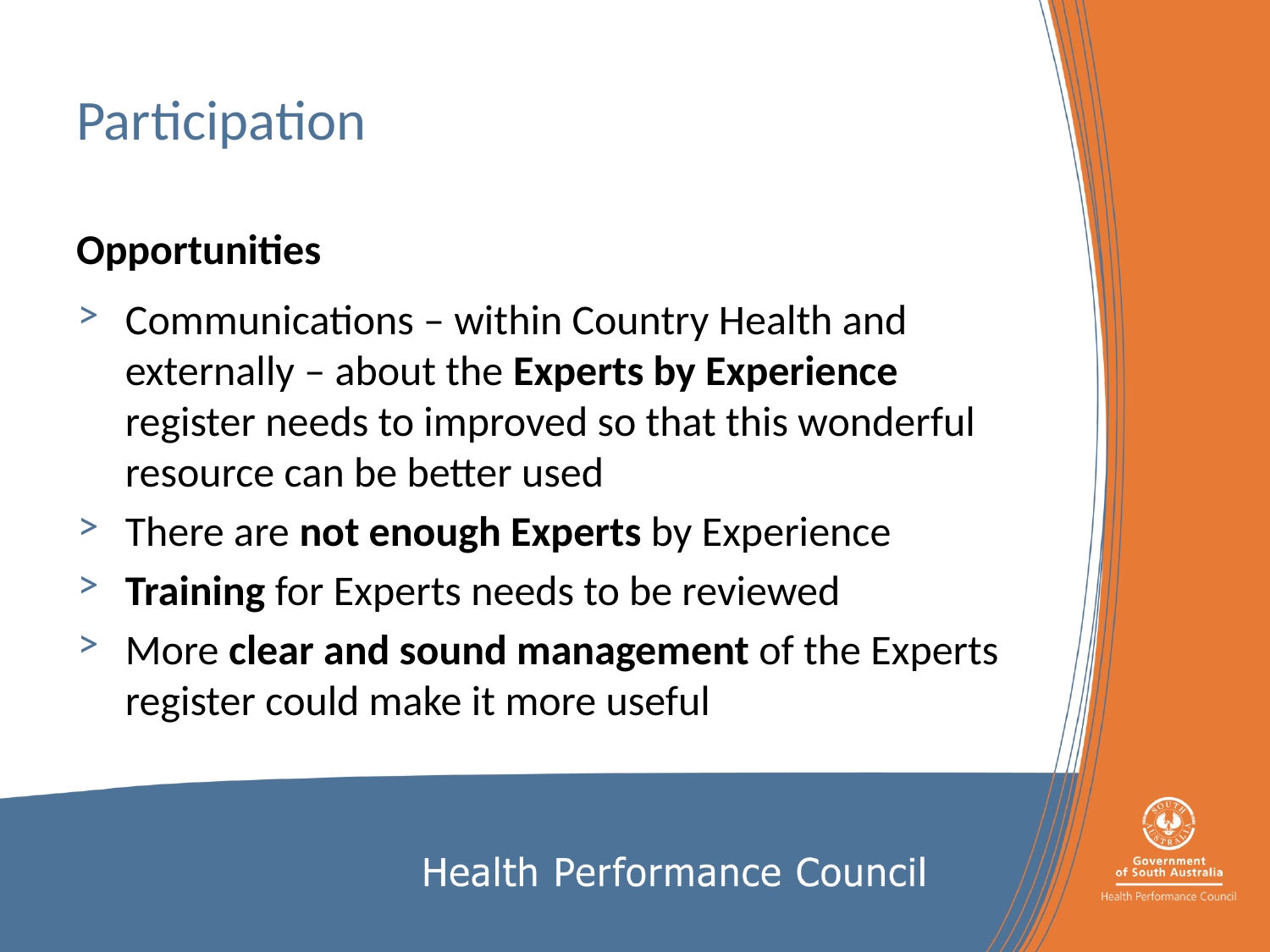

# Participation
Opportunities
Communications – within Country Health and externally – about the Experts by Experience register needs to improved so that this wonderful resource can be better used
There are not enough Experts by Experience
Training for Experts needs to be reviewed
More clear and sound management of the Experts register could make it more useful